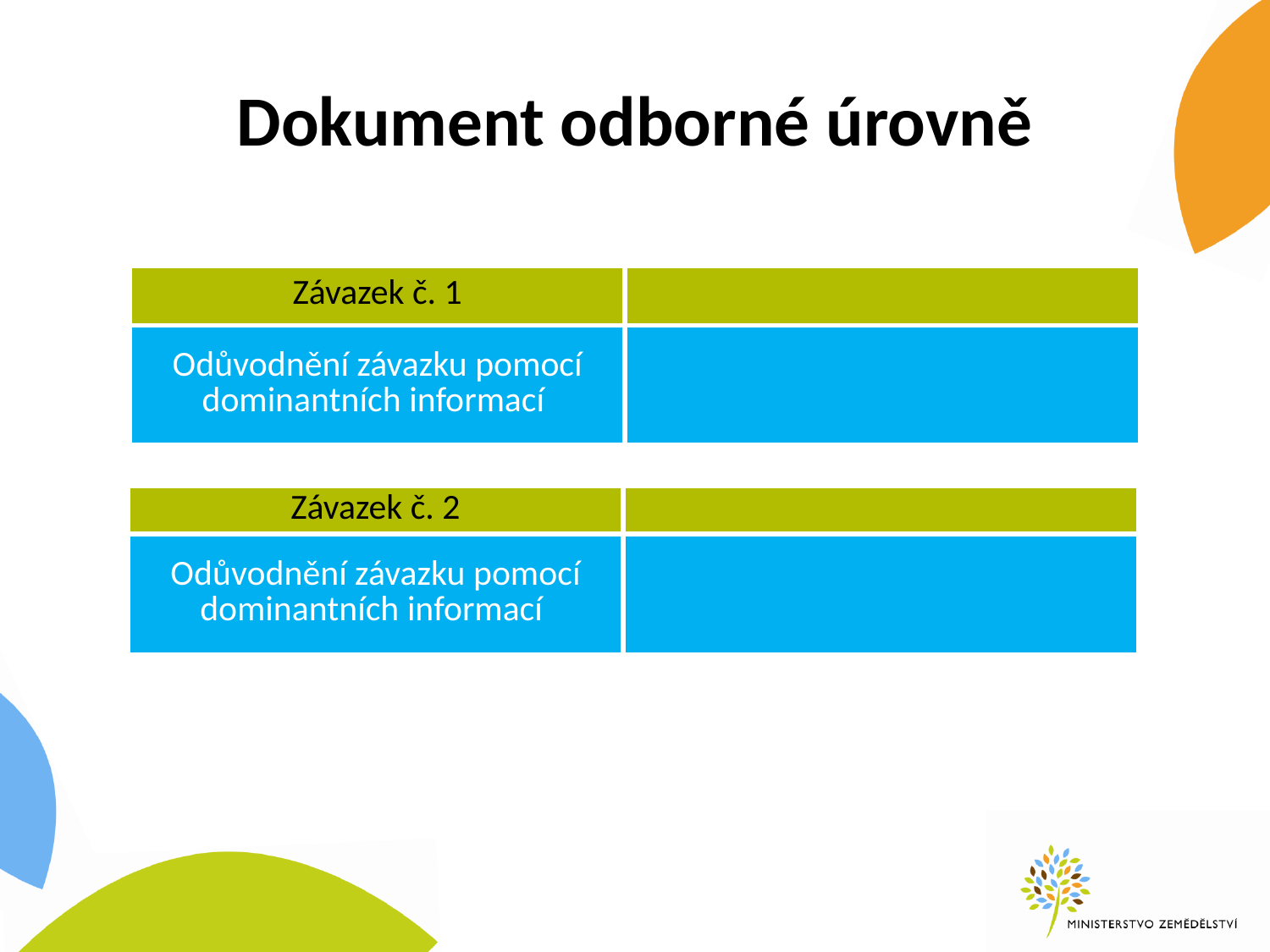

# Dokument odborné úrovně
| Závazek č. 1 |  |
| --- | --- |
| Odůvodnění závazku pomocí dominantních informací |  |
| Závazek č. 2 |  |
| --- | --- |
| Odůvodnění závazku pomocí dominantních informací |  |